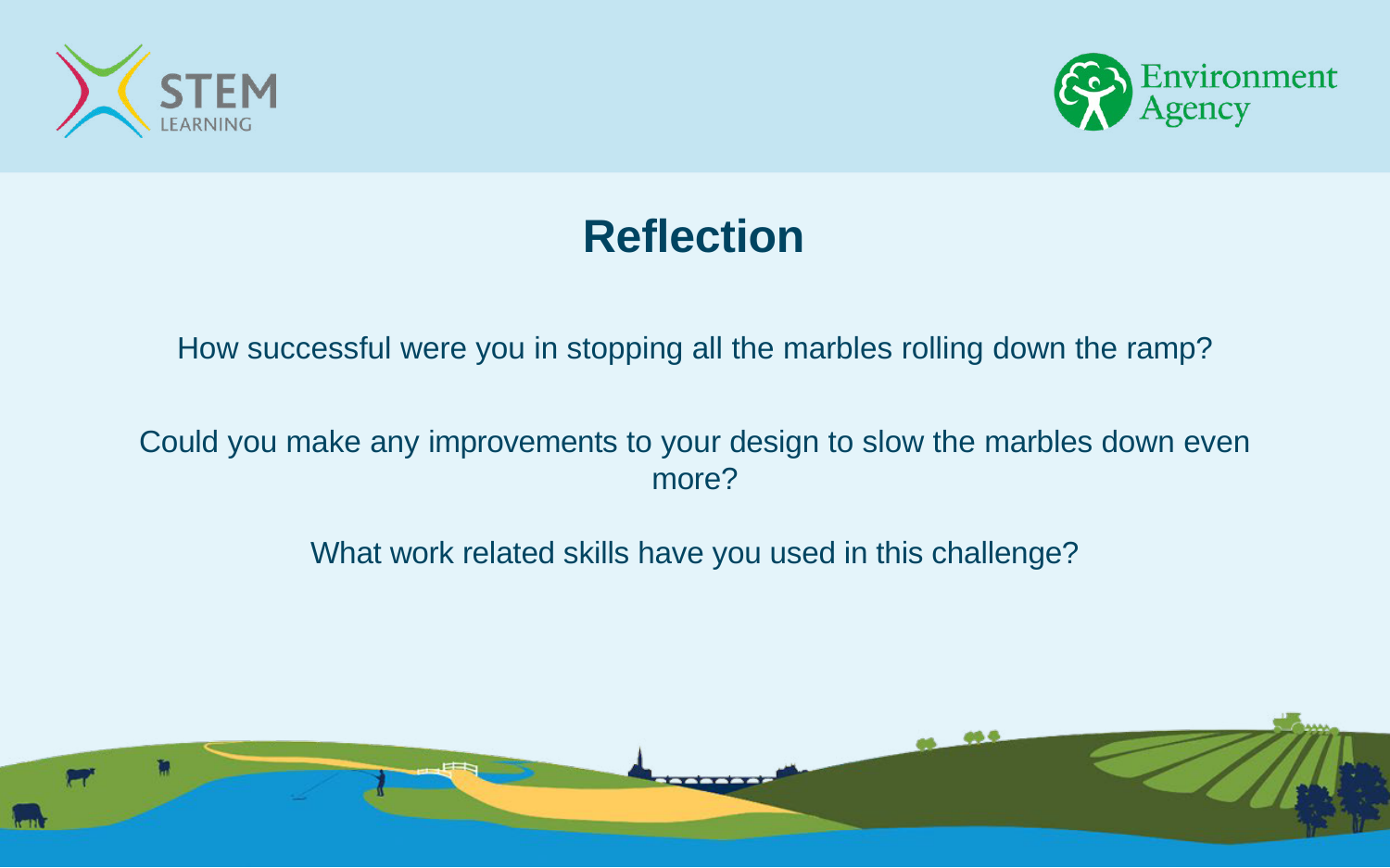

# Reflection
How successful were you in stopping all the marbles rolling down the ramp?

Could you make any improvements to your design to slow the marbles down even more?

What work related skills have you used in this challenge?